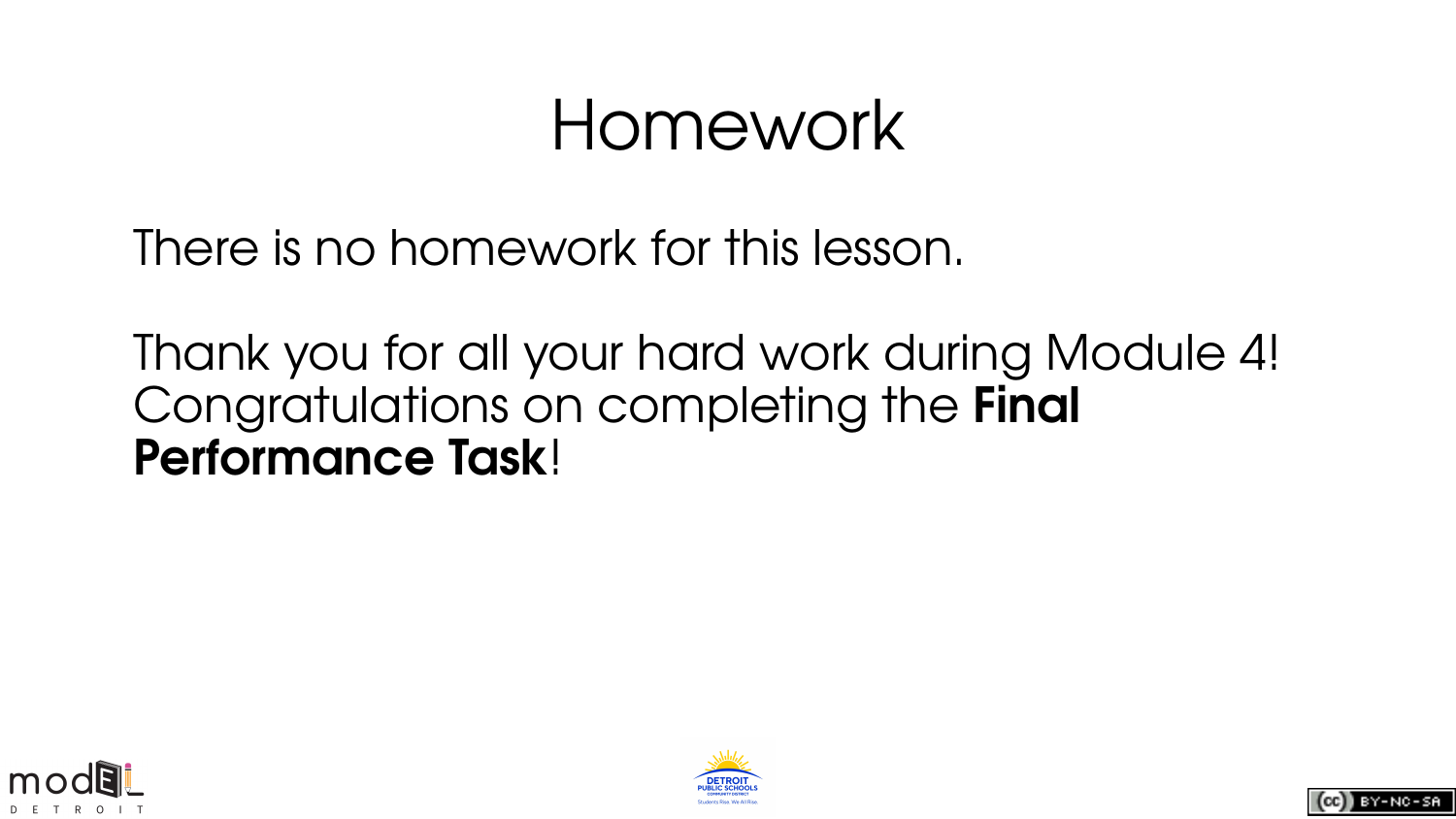

# Homework
There is no homework for this lesson.

Thank you for all your hard work during Module 4! Congratulations on completing the Final Performance Task!